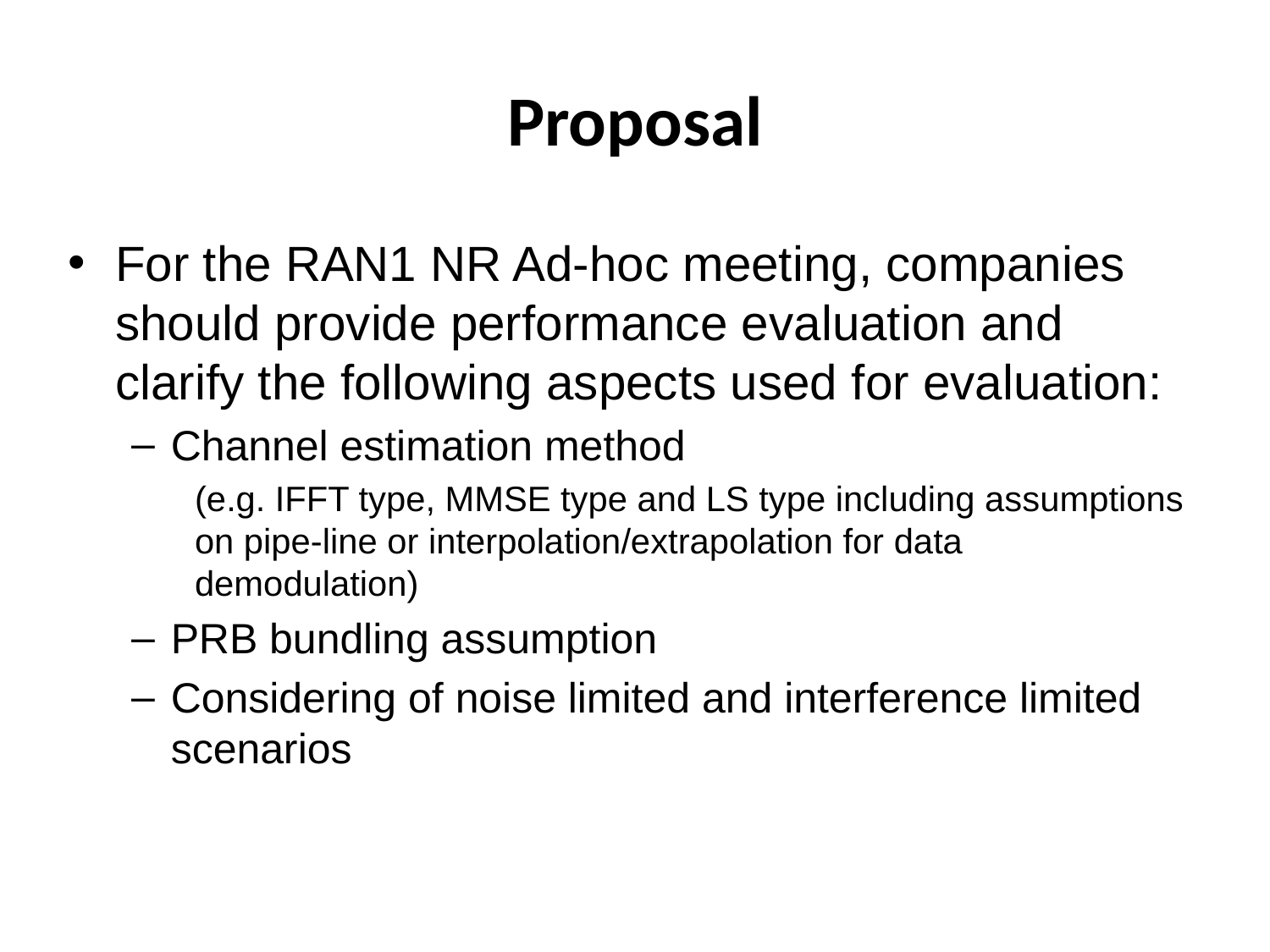

# Proposal
For the RAN1 NR Ad-hoc meeting, companies should provide performance evaluation and clarify the following aspects used for evaluation:
Channel estimation method
(e.g. IFFT type, MMSE type and LS type including assumptions on pipe-line or interpolation/extrapolation for data demodulation)
PRB bundling assumption
Considering of noise limited and interference limited scenarios